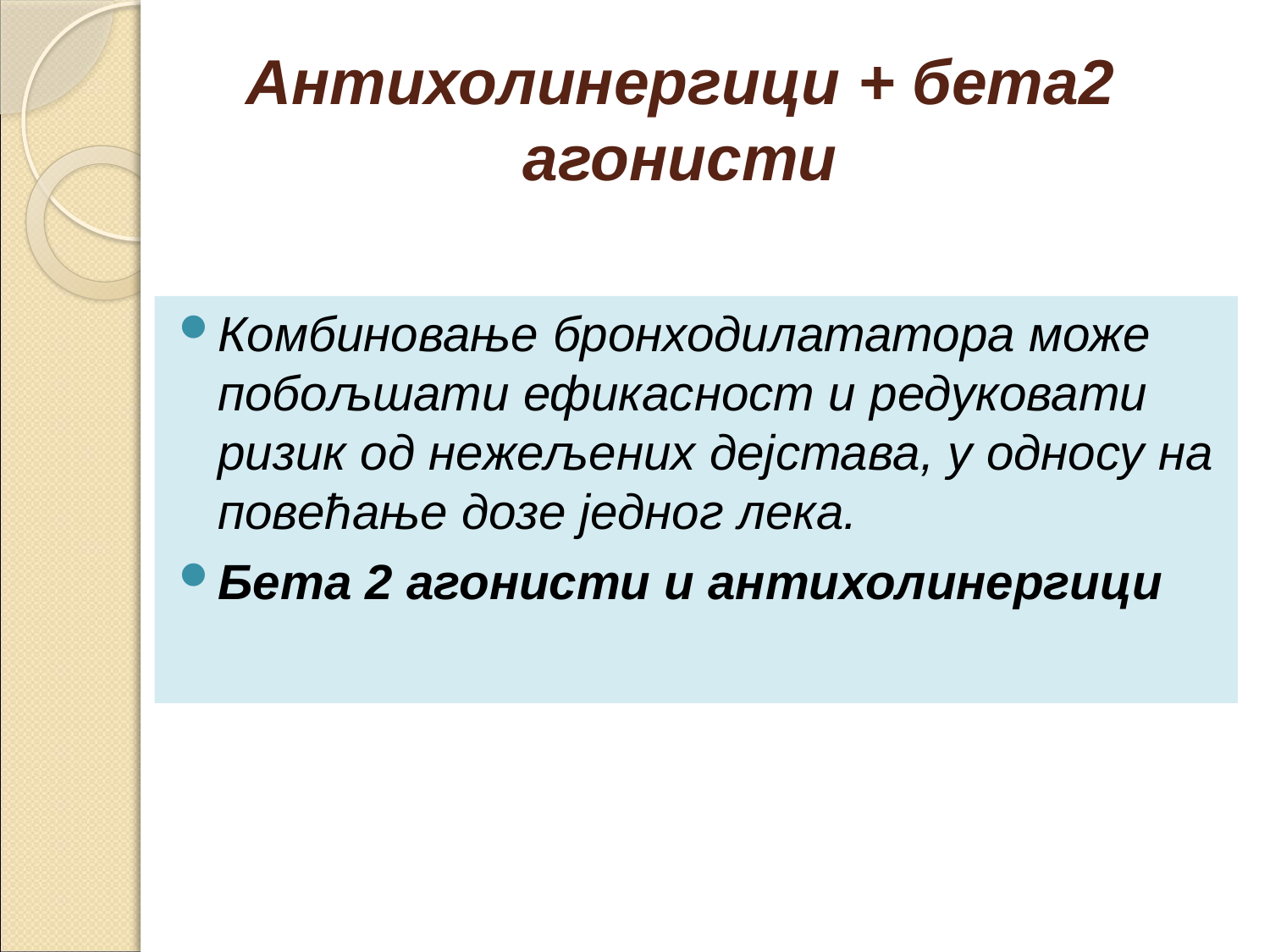

Антихолинергици + бета2 агонисти
Комбиновање бронходилататора може побољшати ефикасност и редуковати ризик од нежељених дејстава, у односу на повећање дозе једног лека.
Бета 2 агонисти и антихолинергици